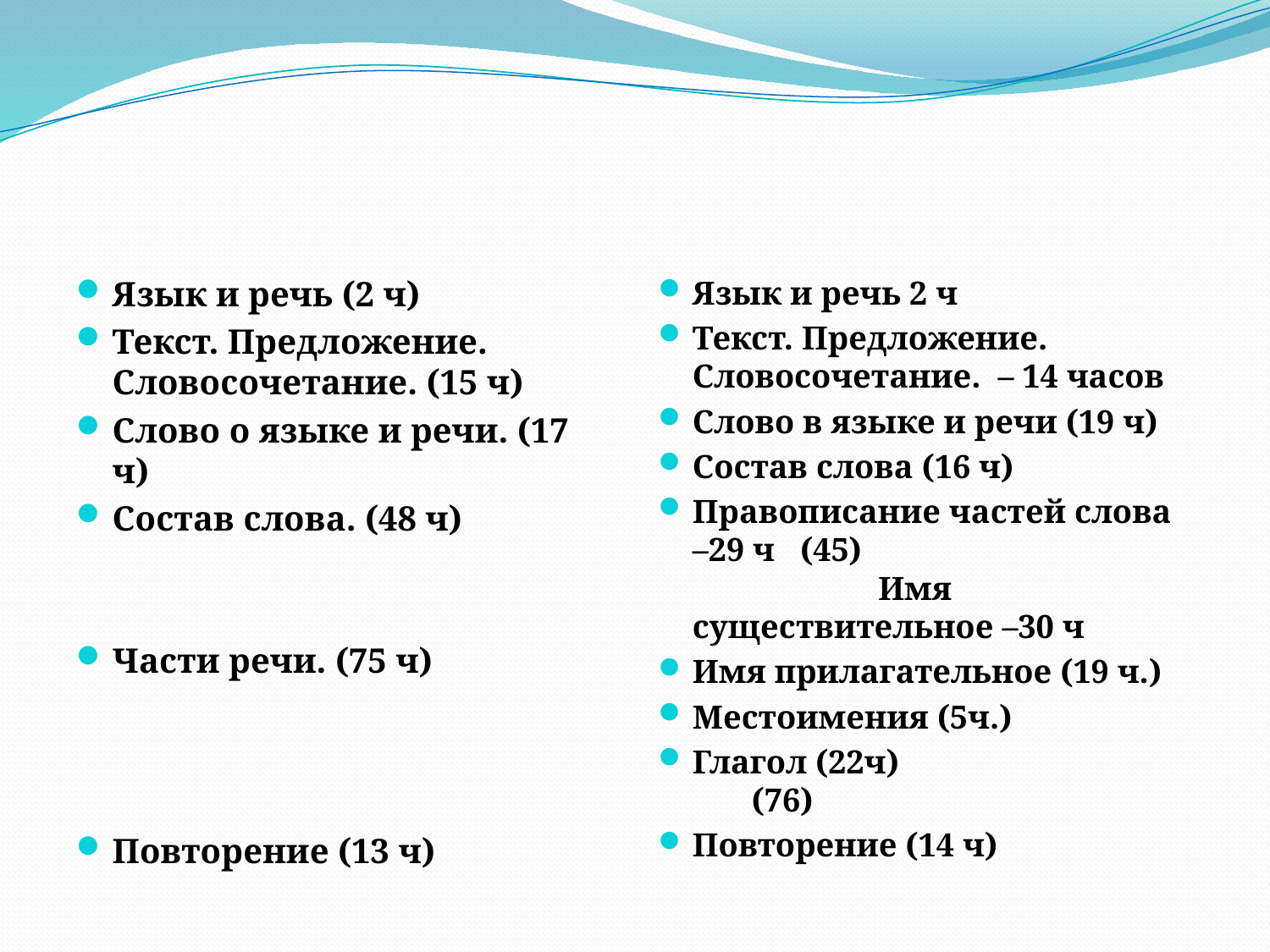

#
Язык и речь (2 ч)
Текст. Предложение. Словосочетание. (15 ч)
Слово о языке и речи. (17 ч)
Состав слова. (48 ч)

Части речи. (75 ч)

Повторение (13 ч)

Язык и речь 2 ч
Текст. Предложение. Словосочетание.  – 14 часов
Слово в языке и речи (19 ч)
Состав слова (16 ч)
Правописание частей слова –29 ч   (45)                                                              Имя существительное –30 ч
Имя прилагательное (19 ч.)
Местоимения (5ч.)
Глагол (22ч)                                          (76)
Повторение (14 ч)